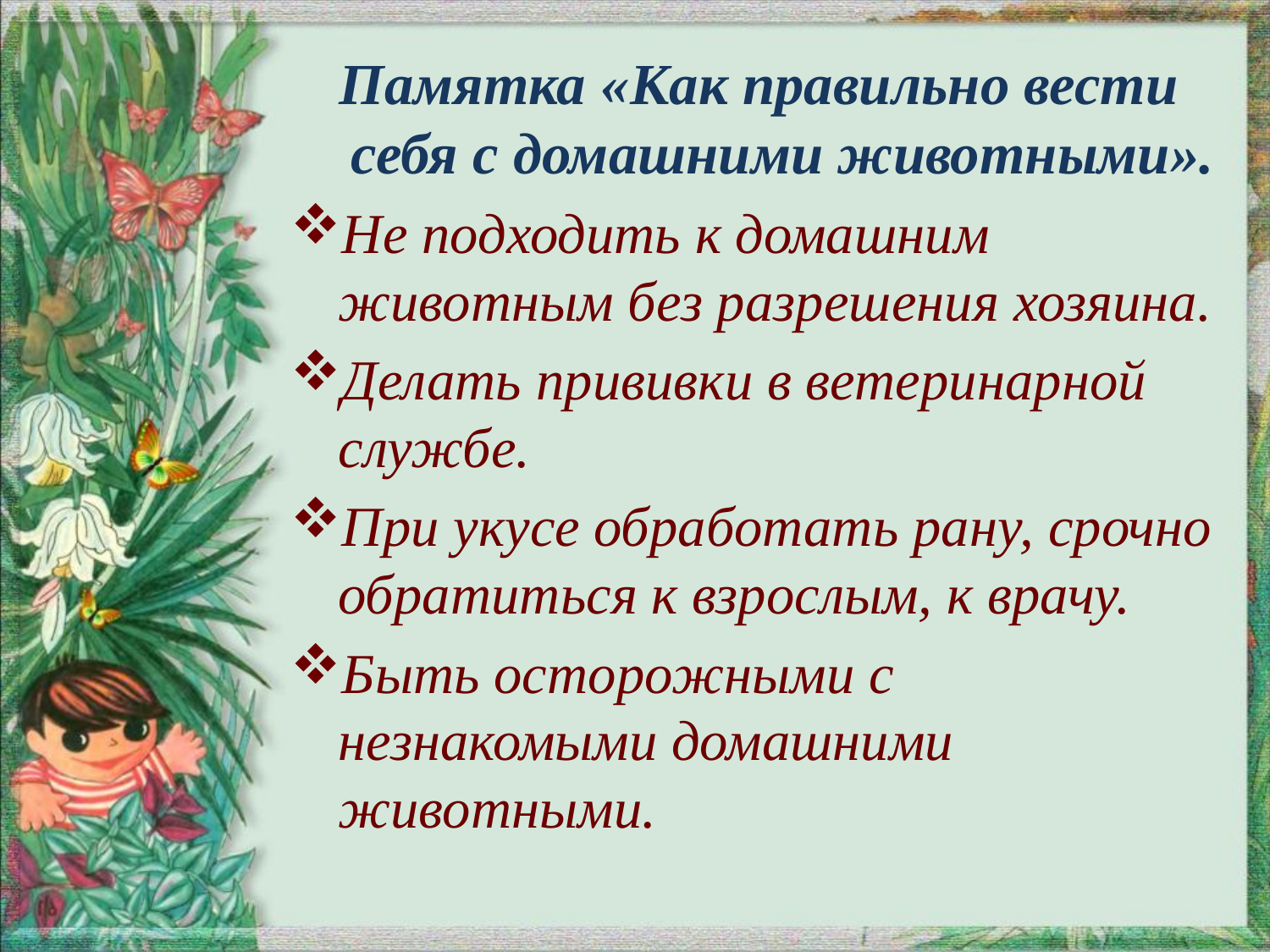

Памятка «Как правильно вести себя с домашними животными».
Не подходить к домашним животным без разрешения хозяина.
Делать прививки в ветеринарной службе.
При укусе обработать рану, срочно обратиться к взрослым, к врачу.
Быть осторожными с незнакомыми домашними животными.